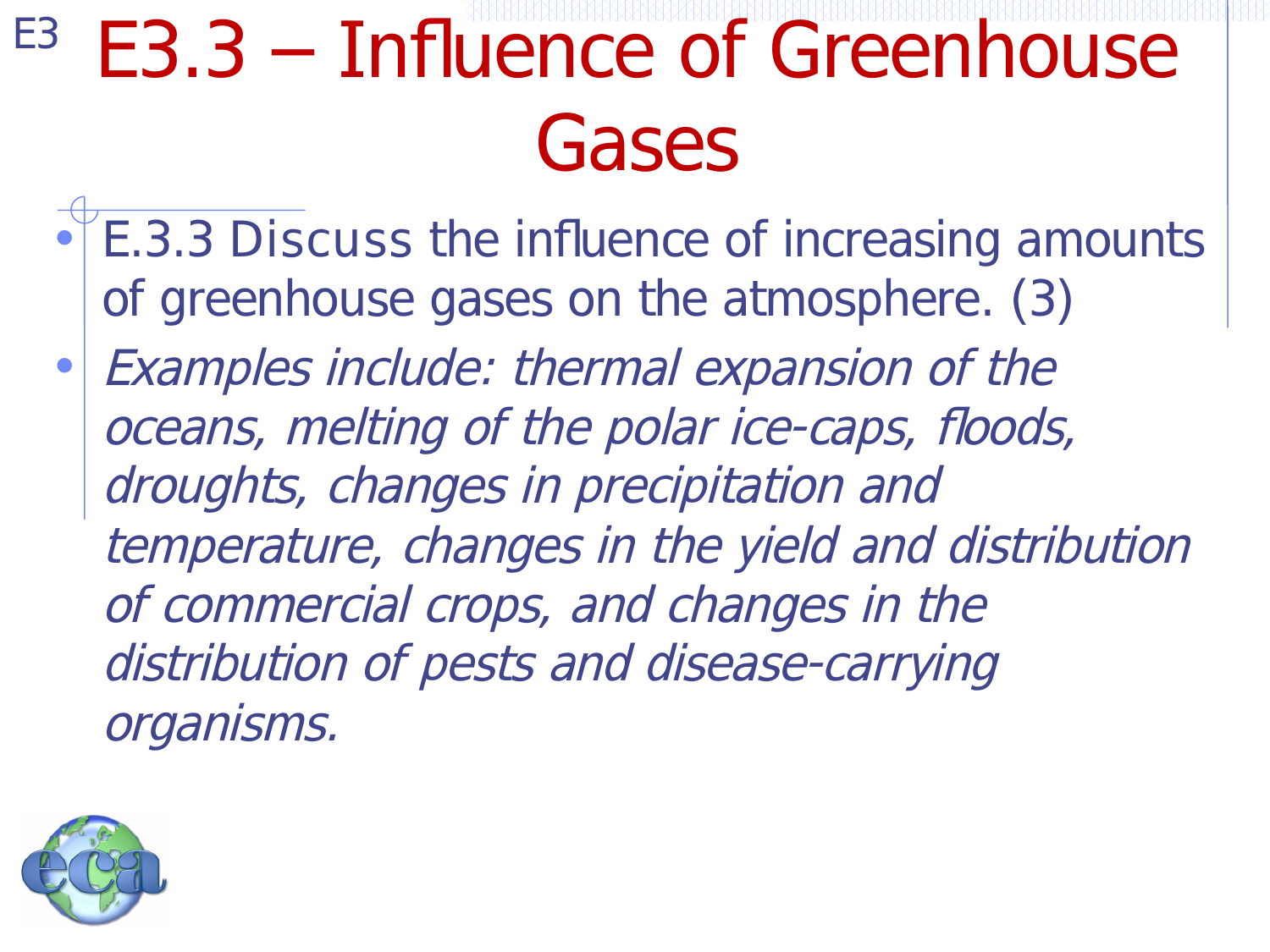

# E3.3 – Influence of Greenhouse Gases
E.3.3 Discuss the influence of increasing amounts of greenhouse gases on the atmosphere. (3)
Examples include: thermal expansion of the oceans, melting of the polar ice-caps, floods, droughts, changes in precipitation and temperature, changes in the yield and distribution of commercial crops, and changes in the distribution of pests and disease-carrying organisms.